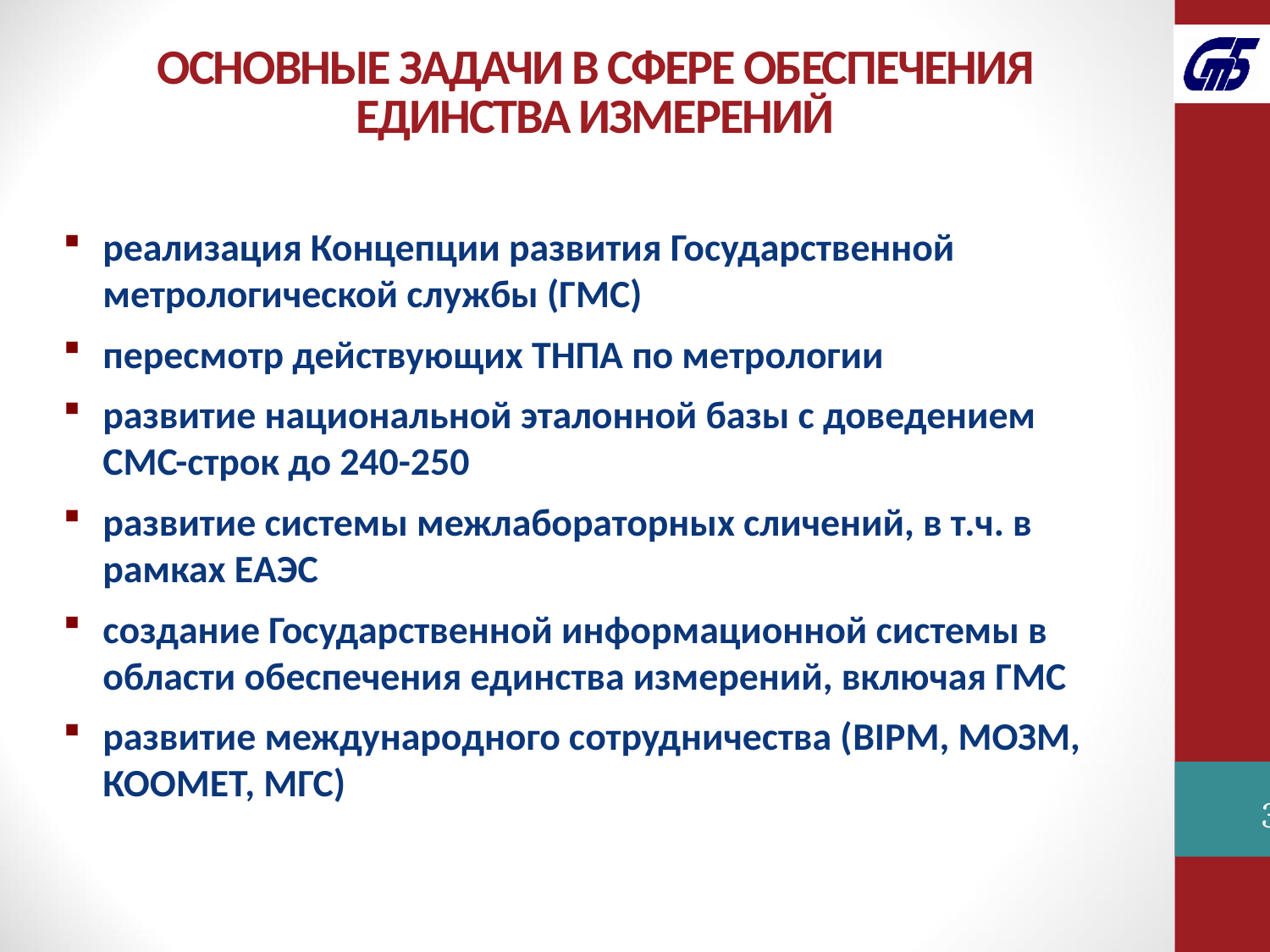

# ОСНОВНЫЕ ЗАДАЧИ В СФЕРЕ ОБЕСПЕЧЕНИЯ ЕДИНСТВА ИЗМЕРЕНИЙ
реализация Концепции развития Государственной метрологической службы (ГМС)
пересмотр действующих ТНПА по метрологии
развитие национальной эталонной базы с доведением
СМС-строк до 240-250
развитие системы межлабораторных сличений, в т.ч. в рамках ЕАЭС
создание Государственной информационной системы в области обеспечения единства измерений, включая ГМС
развитие международного сотрудничества (BIPM, МОЗМ, КООМЕТ, МГС)
32